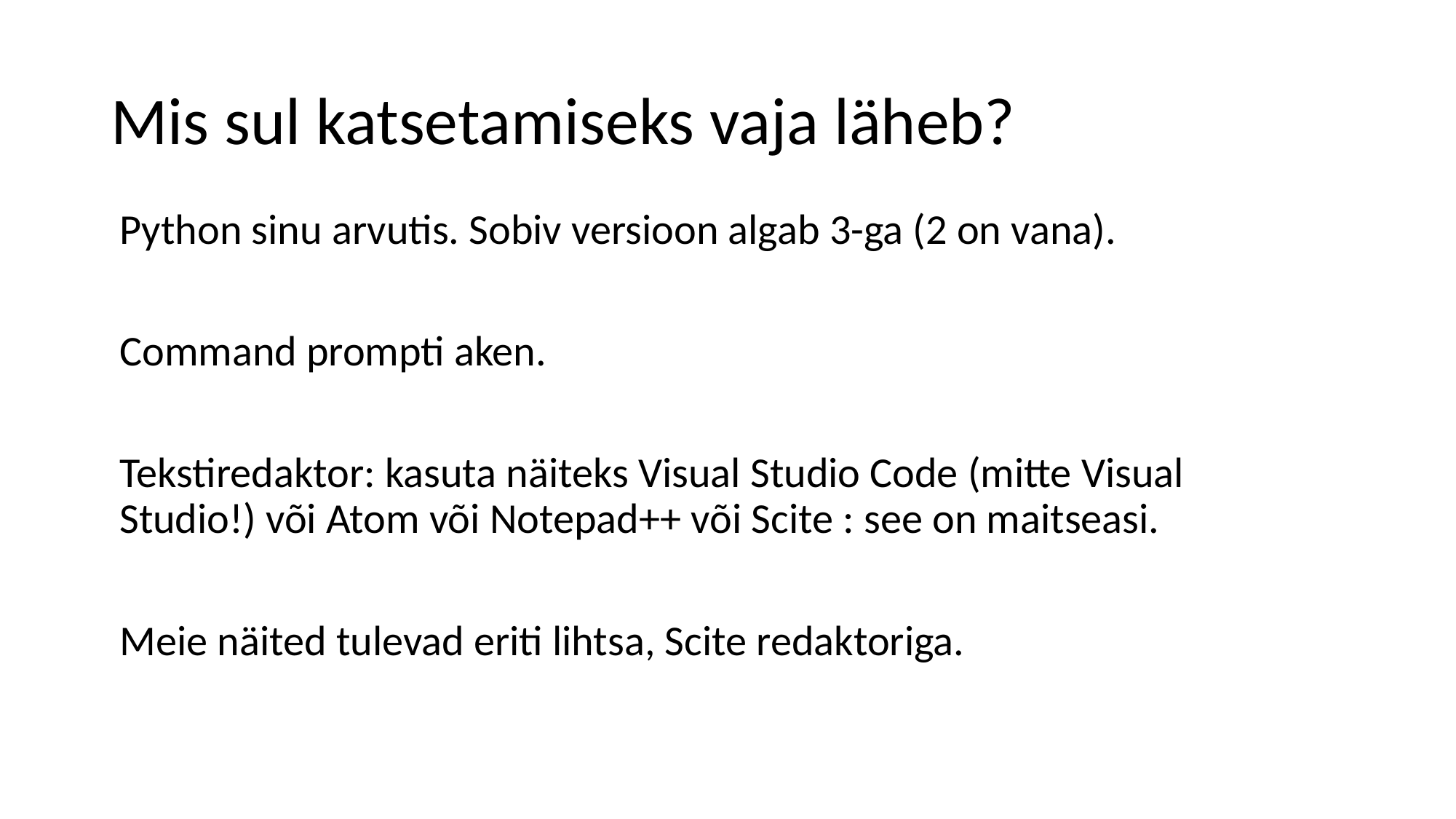

# Mis sul katsetamiseks vaja läheb?
Python sinu arvutis. Sobiv versioon algab 3-ga (2 on vana).

Command prompti aken.

Tekstiredaktor: kasuta näiteks Visual Studio Code (mitte Visual Studio!) või Atom või Notepad++ või Scite : see on maitseasi.

Meie näited tulevad eriti lihtsa, Scite redaktoriga.